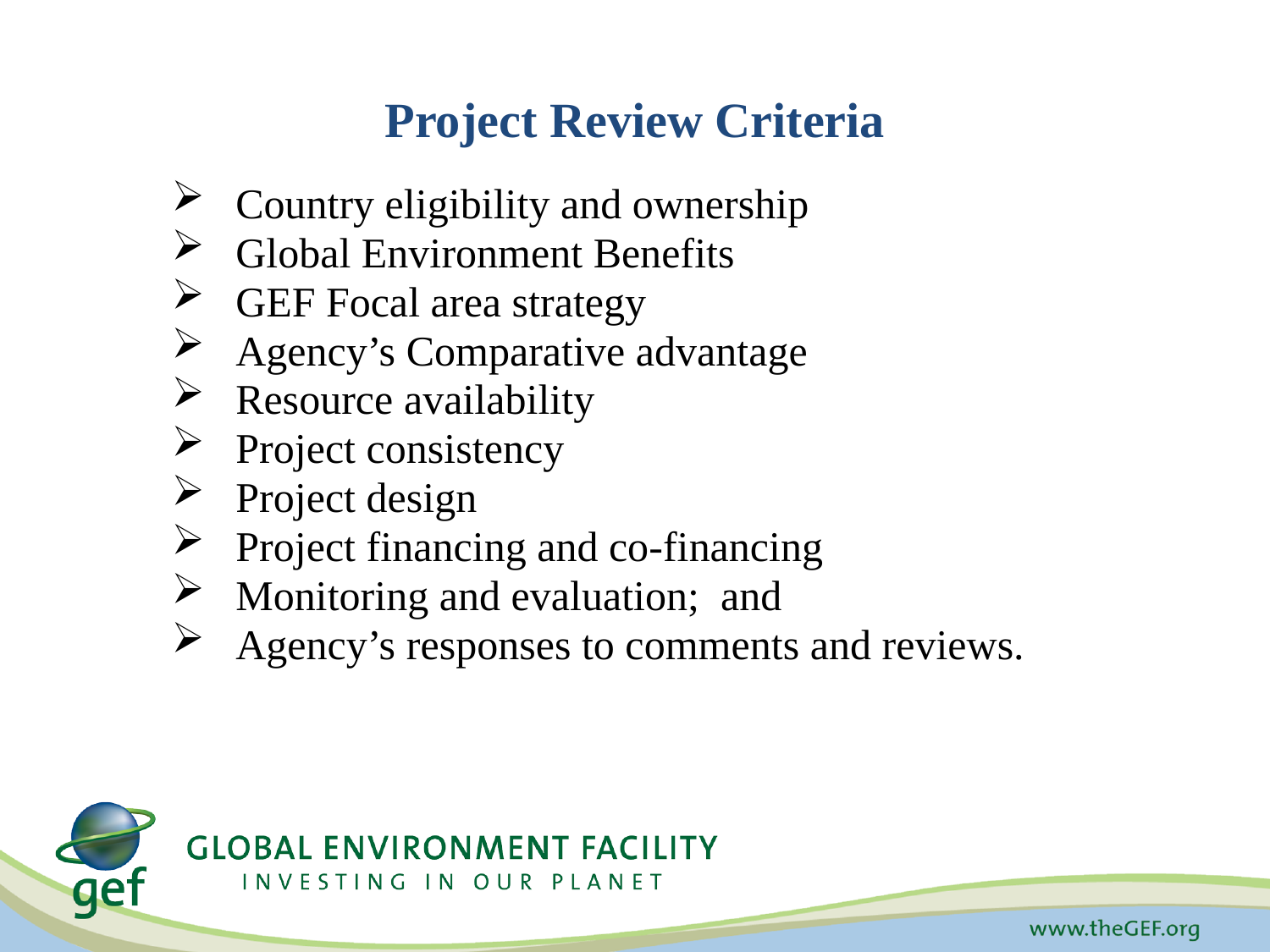

# Project Review Criteria
Country eligibility and ownership
Global Environment Benefits
GEF Focal area strategy
Agency’s Comparative advantage
Resource availability
Project consistency
Project design
Project financing and co-financing
Monitoring and evaluation;  and
Agency’s responses to comments and reviews.